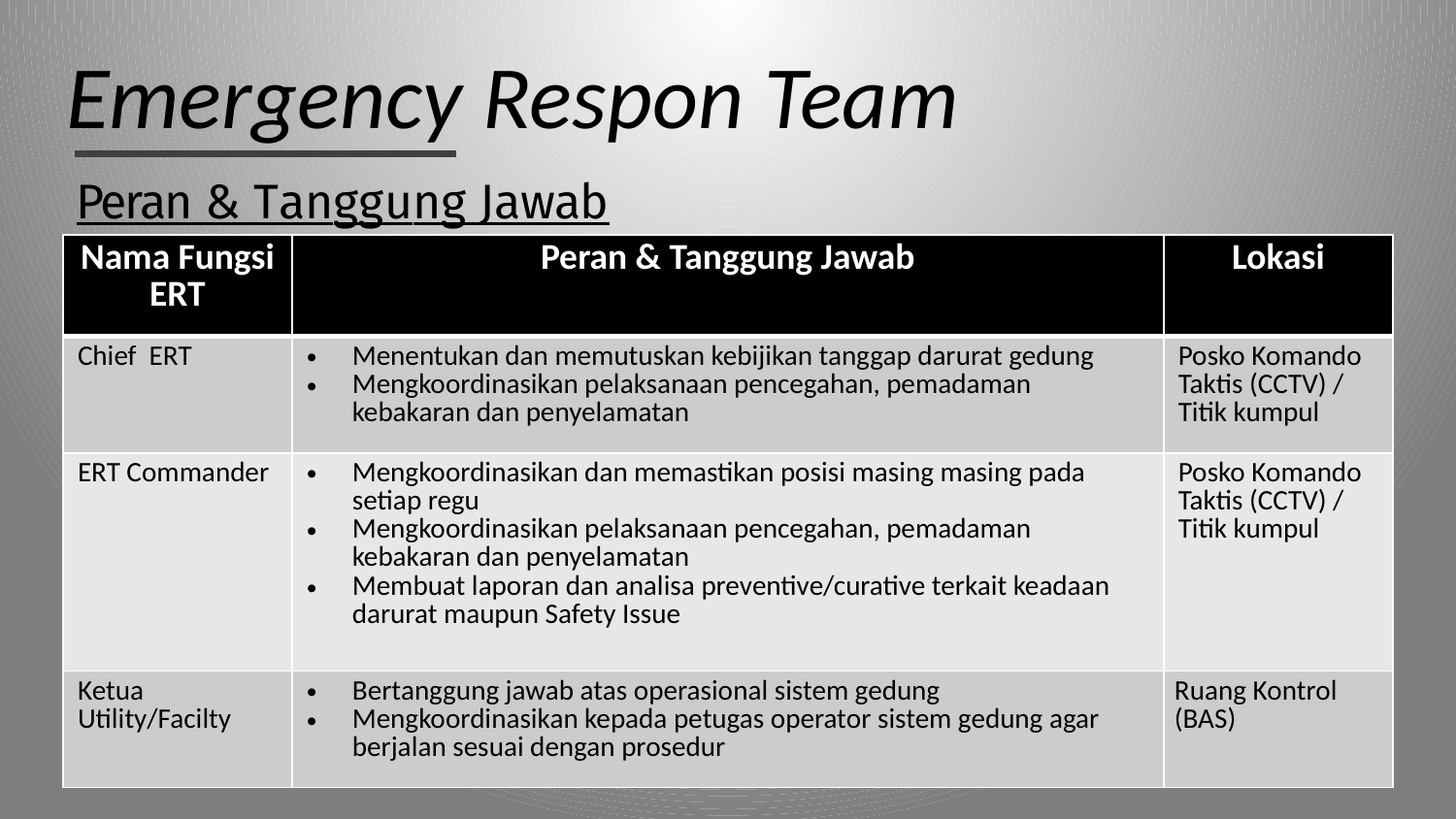

Emergency Respon Team
Peran & Tanggung Jawab
| Nama Fungsi ERT | Peran & Tanggung Jawab | Lokasi |
| --- | --- | --- |
| Chief ERT | Menentukan dan memutuskan kebijikan tanggap darurat gedung Mengkoordinasikan pelaksanaan pencegahan, pemadaman kebakaran dan penyelamatan | Posko Komando Taktis (CCTV) / Titik kumpul |
| ERT Commander | Mengkoordinasikan dan memastikan posisi masing masing pada setiap regu Mengkoordinasikan pelaksanaan pencegahan, pemadaman kebakaran dan penyelamatan Membuat laporan dan analisa preventive/curative terkait keadaan darurat maupun Safety Issue | Posko Komando Taktis (CCTV) / Titik kumpul |
| Ketua Utility/Facilty | Bertanggung jawab atas operasional sistem gedung Mengkoordinasikan kepada petugas operator sistem gedung agar berjalan sesuai dengan prosedur | Ruang Kontrol (BAS) |